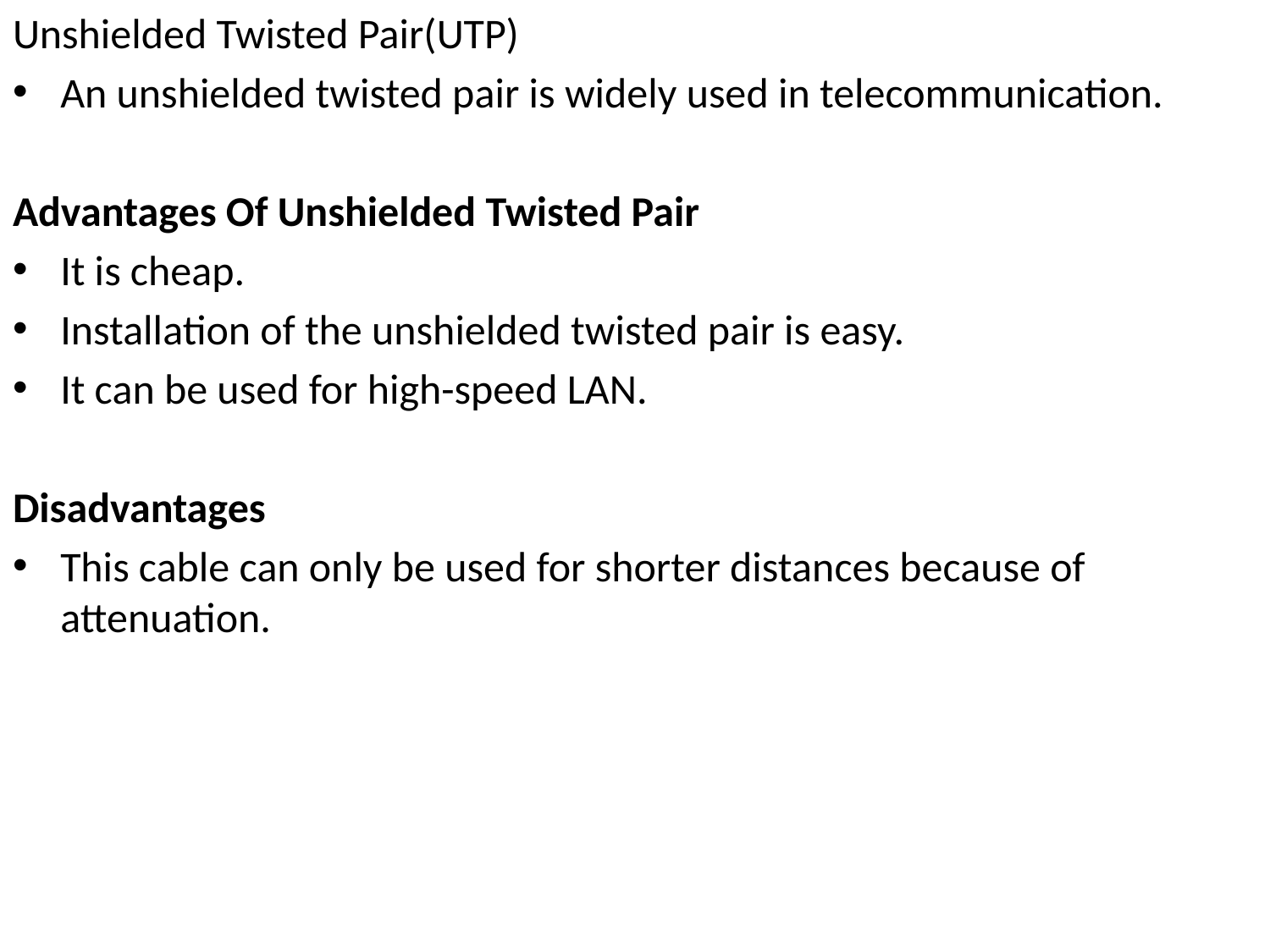

Unshielded Twisted Pair(UTP)
An unshielded twisted pair is widely used in telecommunication.

Advantages Of Unshielded Twisted Pair
It is cheap.
Installation of the unshielded twisted pair is easy.
It can be used for high-speed LAN.

Disadvantages
This cable can only be used for shorter distances because of attenuation.

#